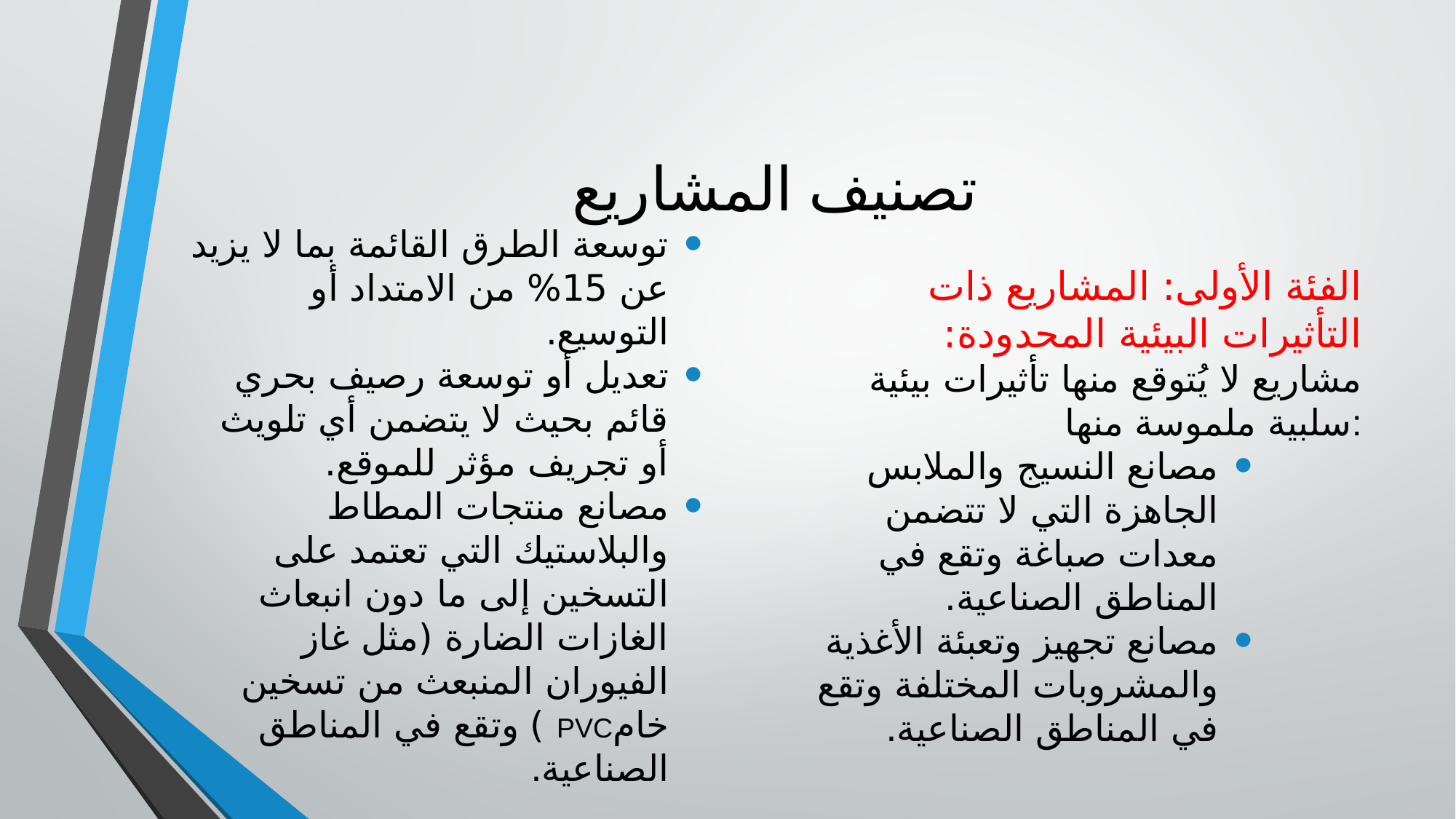

# تصنيف المشاريع
توسعة الطرق القائمة بما لا يزيد عن 15% من الامتداد أو التوسيع.
تعديل أو توسعة رصيف بحري قائم بحيث لا يتضمن أي تلويث أو تجريف مؤثر للموقع.
مصانع منتجات المطاط والبلاستيك التي تعتمد على التسخين إلى ما دون انبعاث الغازات الضارة (مثل غاز الفيوران المنبعث من تسخين خامPVC ) وتقع في المناطق الصناعية.
الفئة الأولى: المشاريع ذات التأثيرات البيئية المحدودة:
مشاريع لا يُتوقع منها تأثيرات بيئية سلبية ملموسة منها:
مصانع النسيج والملابس الجاهزة التي لا تتضمن معدات صباغة وتقع في المناطق الصناعية.
مصانع تجهيز وتعبئة الأغذية والمشروبات المختلفة وتقع في المناطق الصناعية.